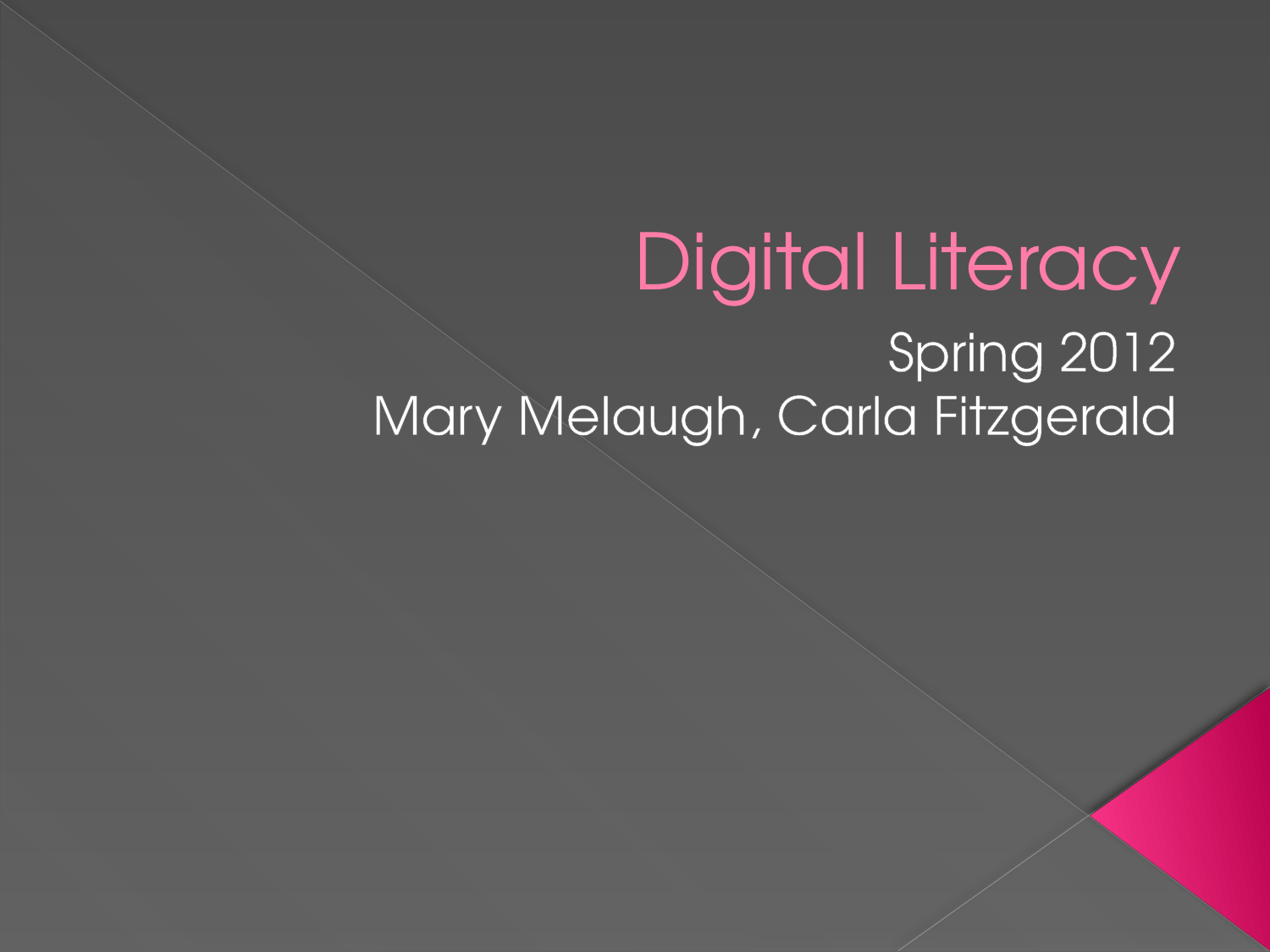

# Digital Literacy
Spring 2012
Mary Melaugh, Carla Fitzgerald